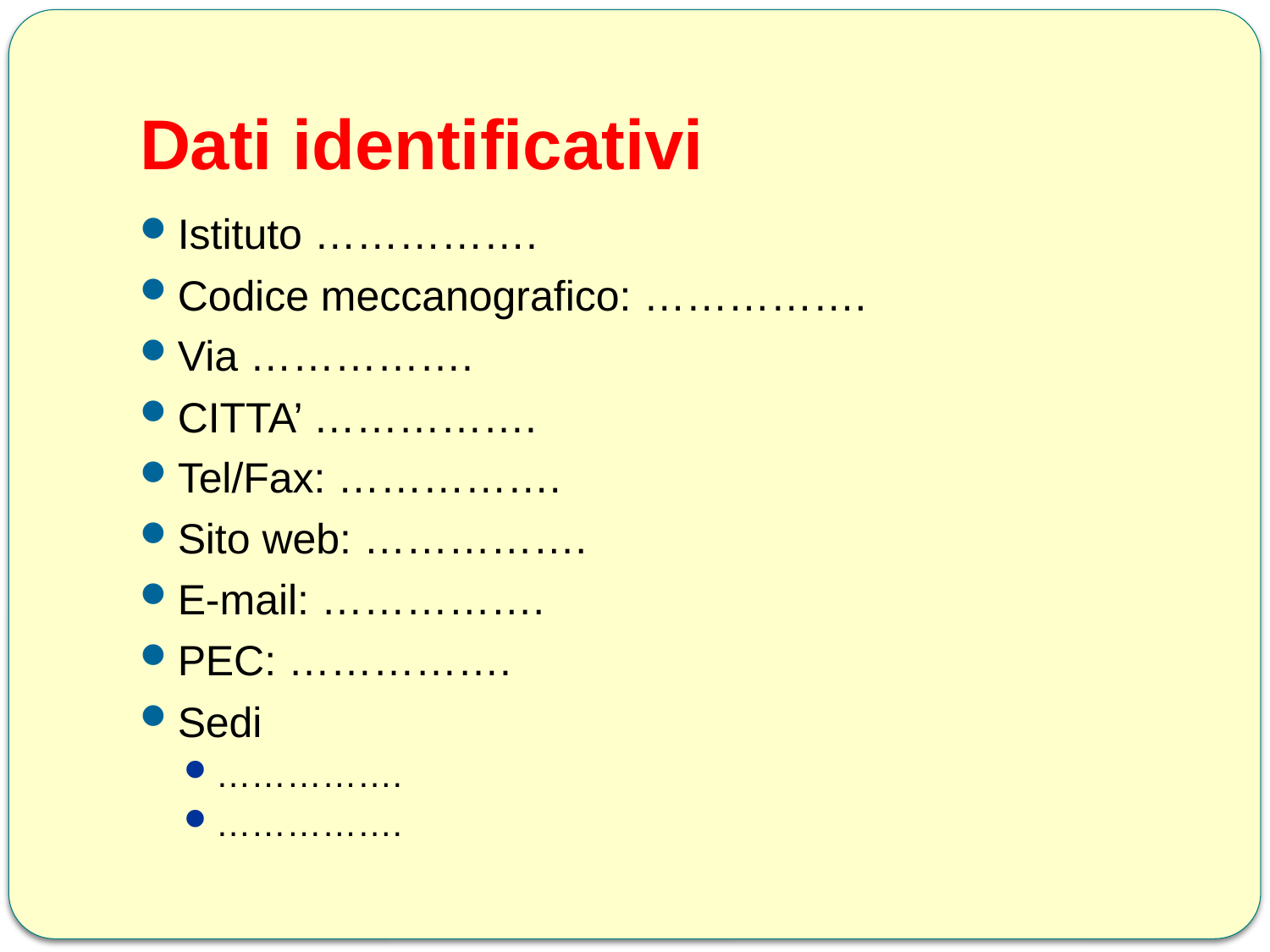

# Dati identificativi
Istituto …………….
Codice meccanografico: …………….
Via …………….
CITTA’ …………….
Tel/Fax: …………….
Sito web: …………….
E-mail: …………….
PEC: …………….
Sedi
…………….
…………….